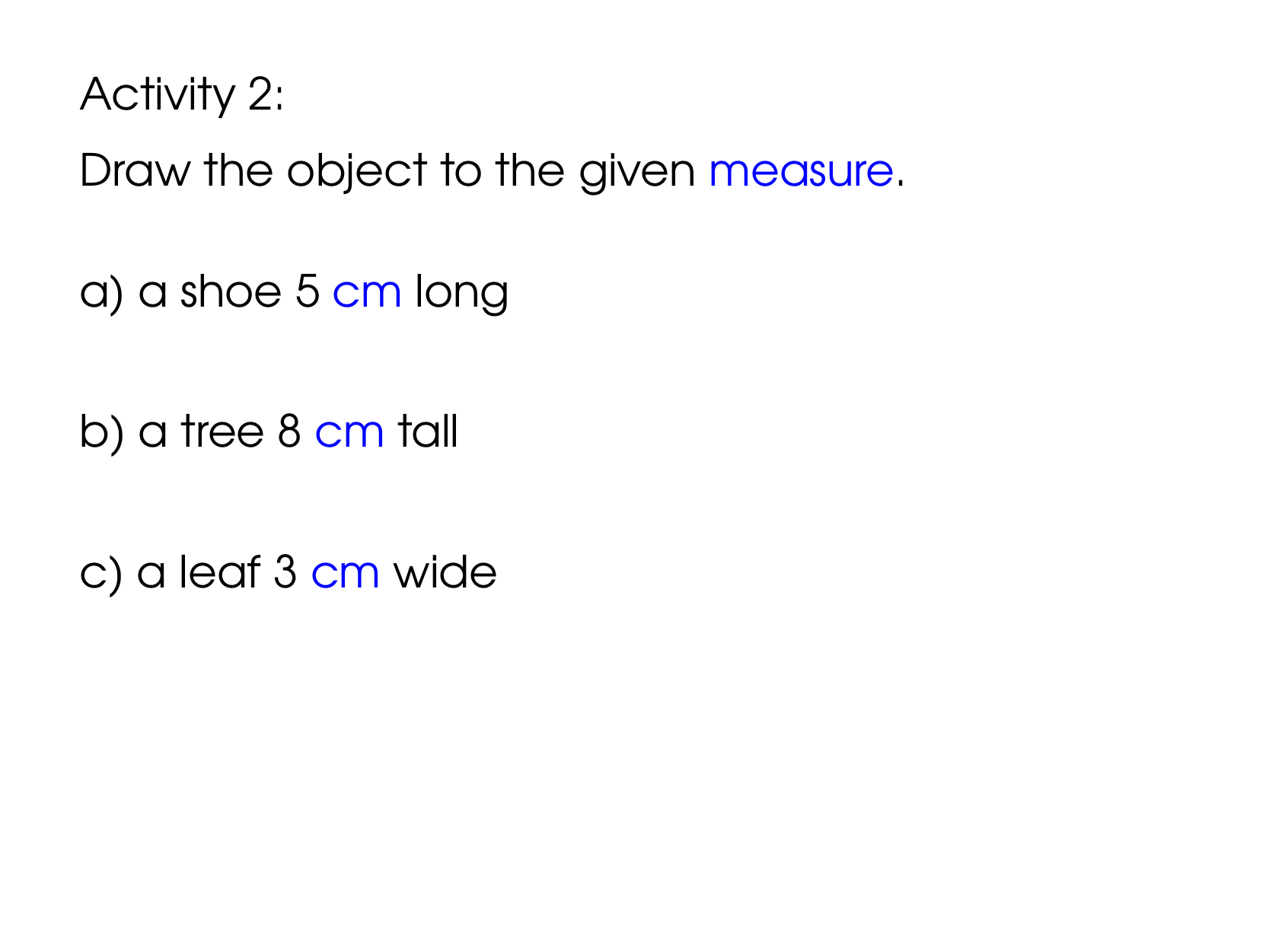

Activity 2:
Draw the object to the given measure.
a) a shoe 5 cm long
b) a tree 8 cm tall
c) a leaf 3 cm wide